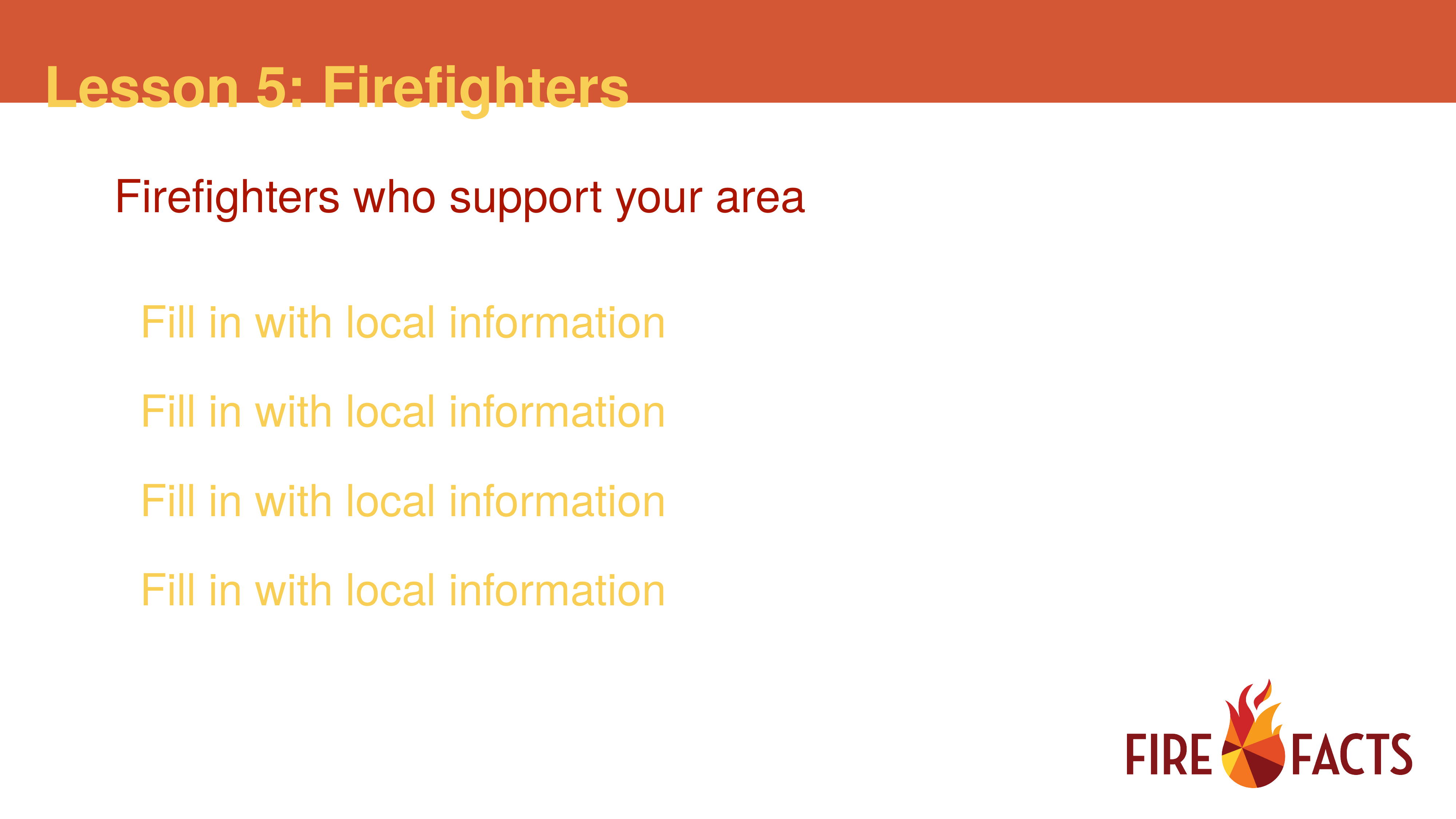

Firefighters who support your area
Fill in with local information
Fill in with local information
Fill in with local information
Fill in with local information